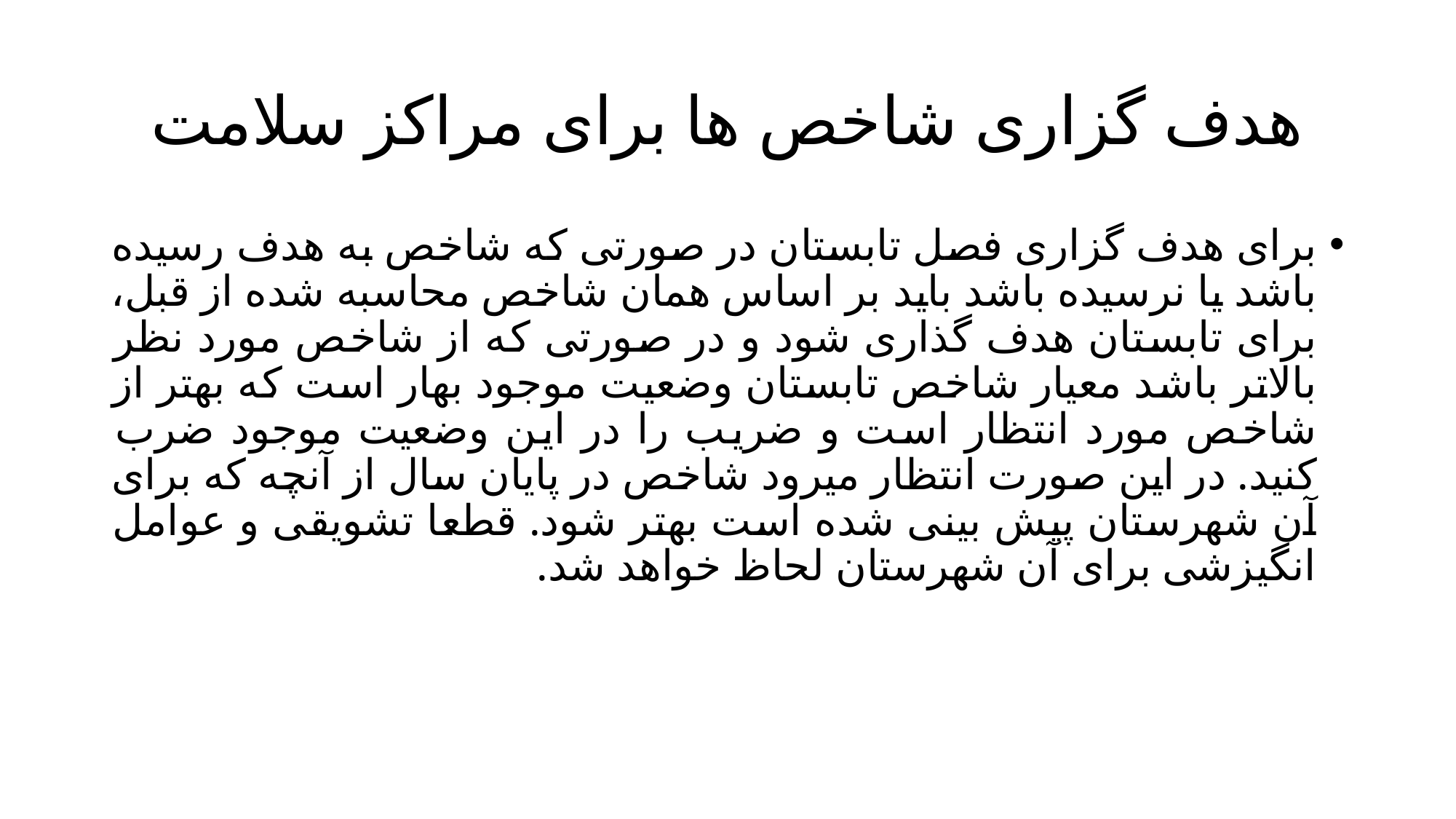

# هدف گزاری شاخص ها برای مراکز سلامت
برای هدف گزاری فصل تابستان در صورتی که شاخص به هدف رسیده باشد یا نرسیده باشد باید بر اساس همان شاخص محاسبه شده از قبل، برای تابستان هدف گذاری شود و در صورتی که از شاخص مورد نظر بالاتر باشد معیار شاخص تابستان وضعیت موجود بهار است که بهتر از شاخص مورد انتظار است و ضریب را در این وضعیت موجود ضرب کنید. در این صورت انتظار میرود شاخص در پایان سال از آنچه که برای آن شهرستان پیش بینی شده است بهتر شود. قطعا تشویقی و عوامل انگیزشی برای آن شهرستان لحاظ خواهد شد.